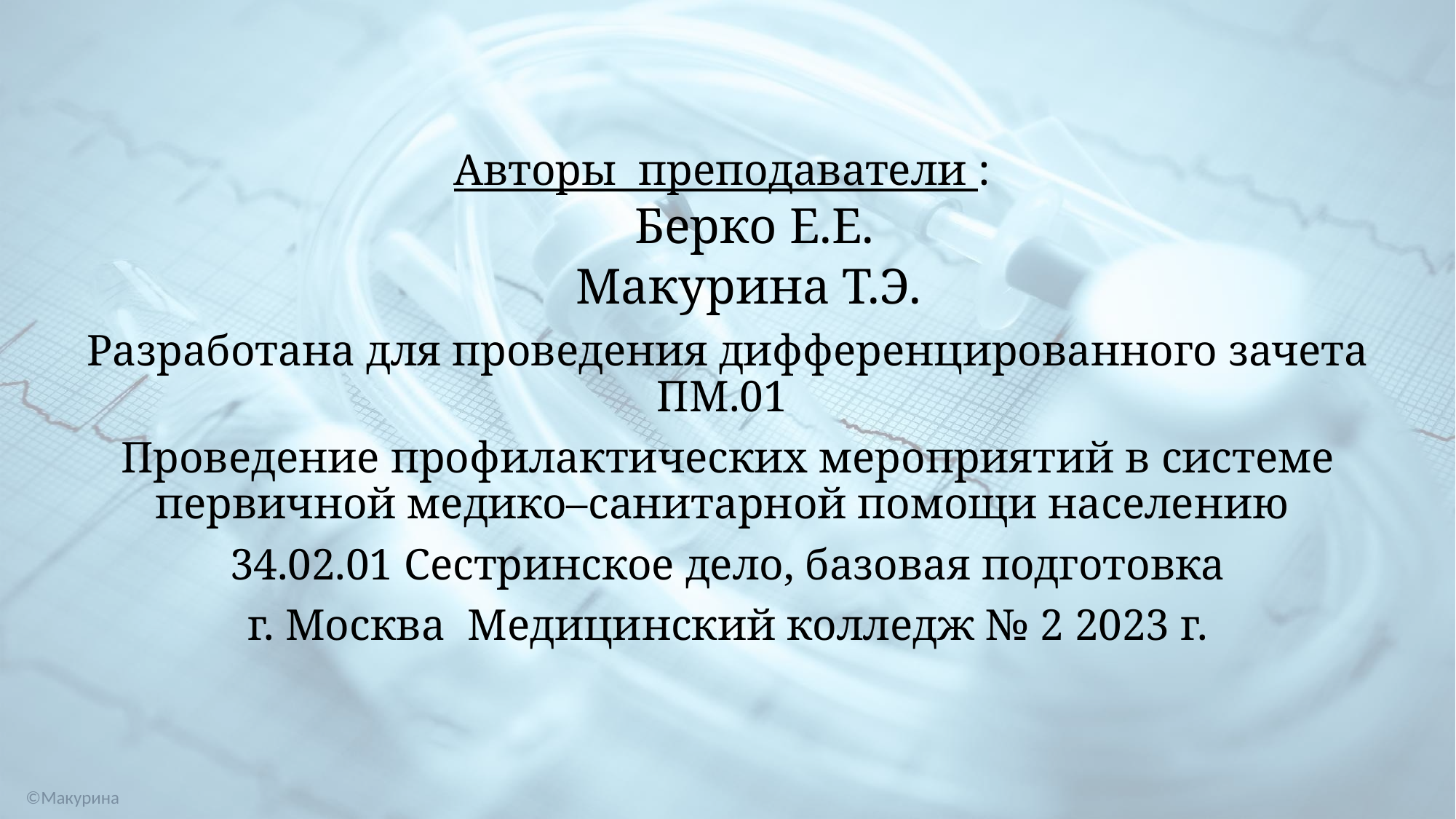

Авторы  преподаватели :
Берко Е.Е.
Макурина Т.Э.
Разработана для проведения дифференцированного зачета ПМ.01
Проведение профилактических мероприятий в системе первичной медико–санитарной помощи населению
34.02.01 Сестринское дело, базовая подготовка
г. Москва  Медицинский колледж № 2 2023 г.